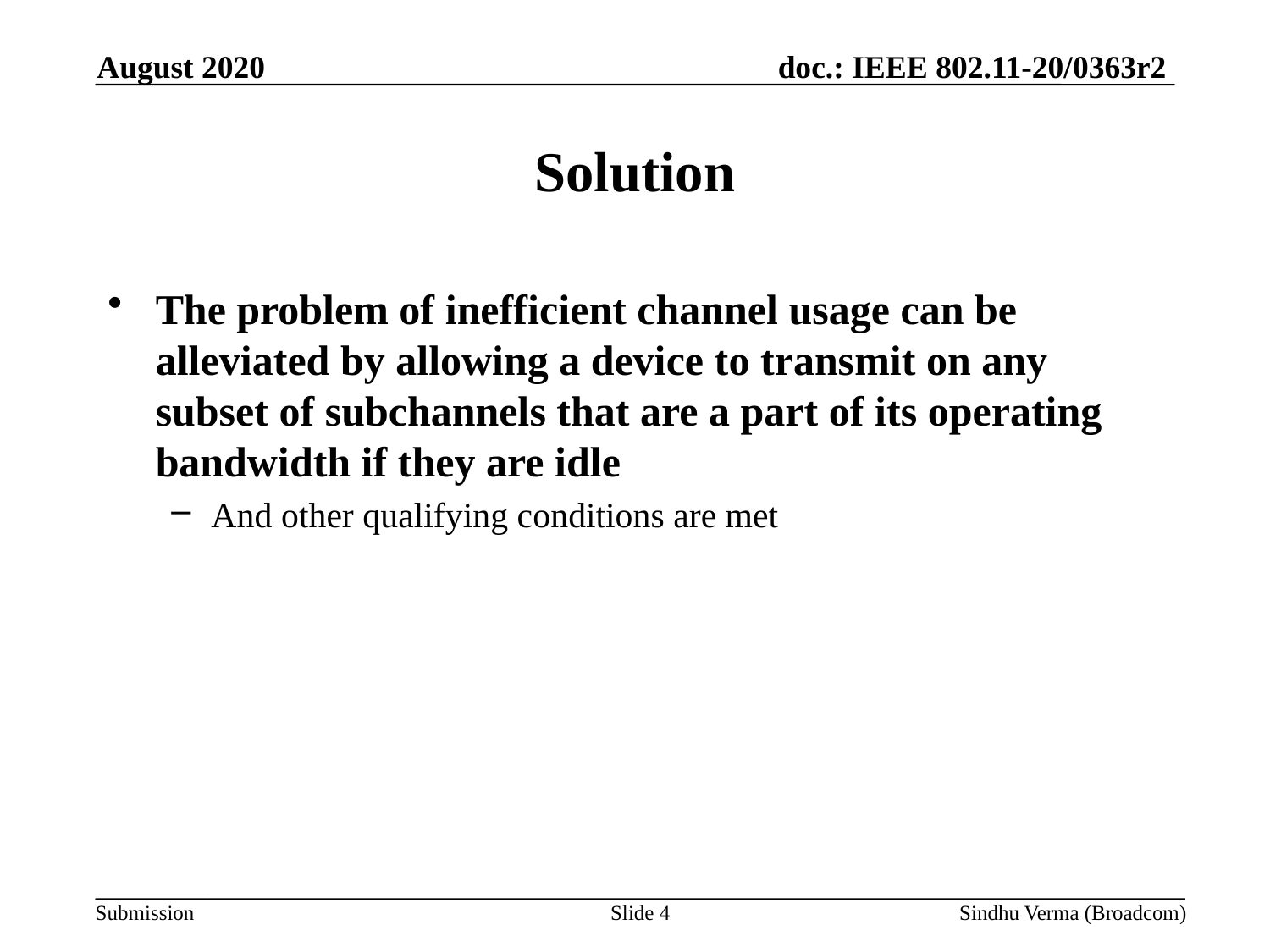

August 2020
# Solution
The problem of inefficient channel usage can be alleviated by allowing a device to transmit on any subset of subchannels that are a part of its operating bandwidth if they are idle
And other qualifying conditions are met
Slide 4
Sindhu Verma (Broadcom)